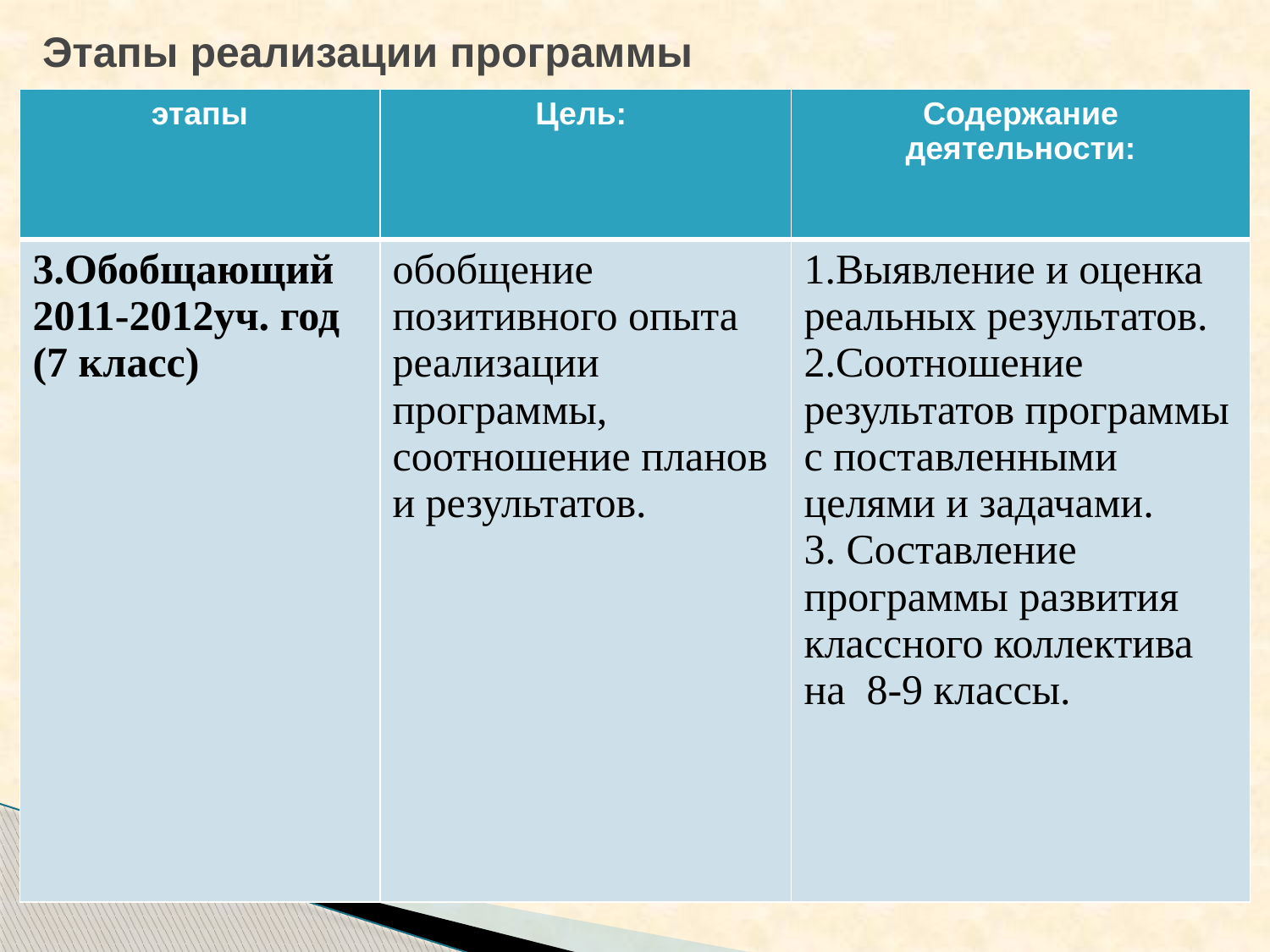

# Этапы реализации программы
| этапы | Цель: | Содержание деятельности: |
| --- | --- | --- |
| 3.Обобщающий 2011-2012уч. год (7 класс) | обобщение позитивного опыта реализации программы, соотношение планов и результатов. | 1.Выявление и оценка реальных результатов. 2.Соотношение результатов программы с поставленными целями и задачами. 3. Составление программы развития классного коллектива на 8-9 классы. |